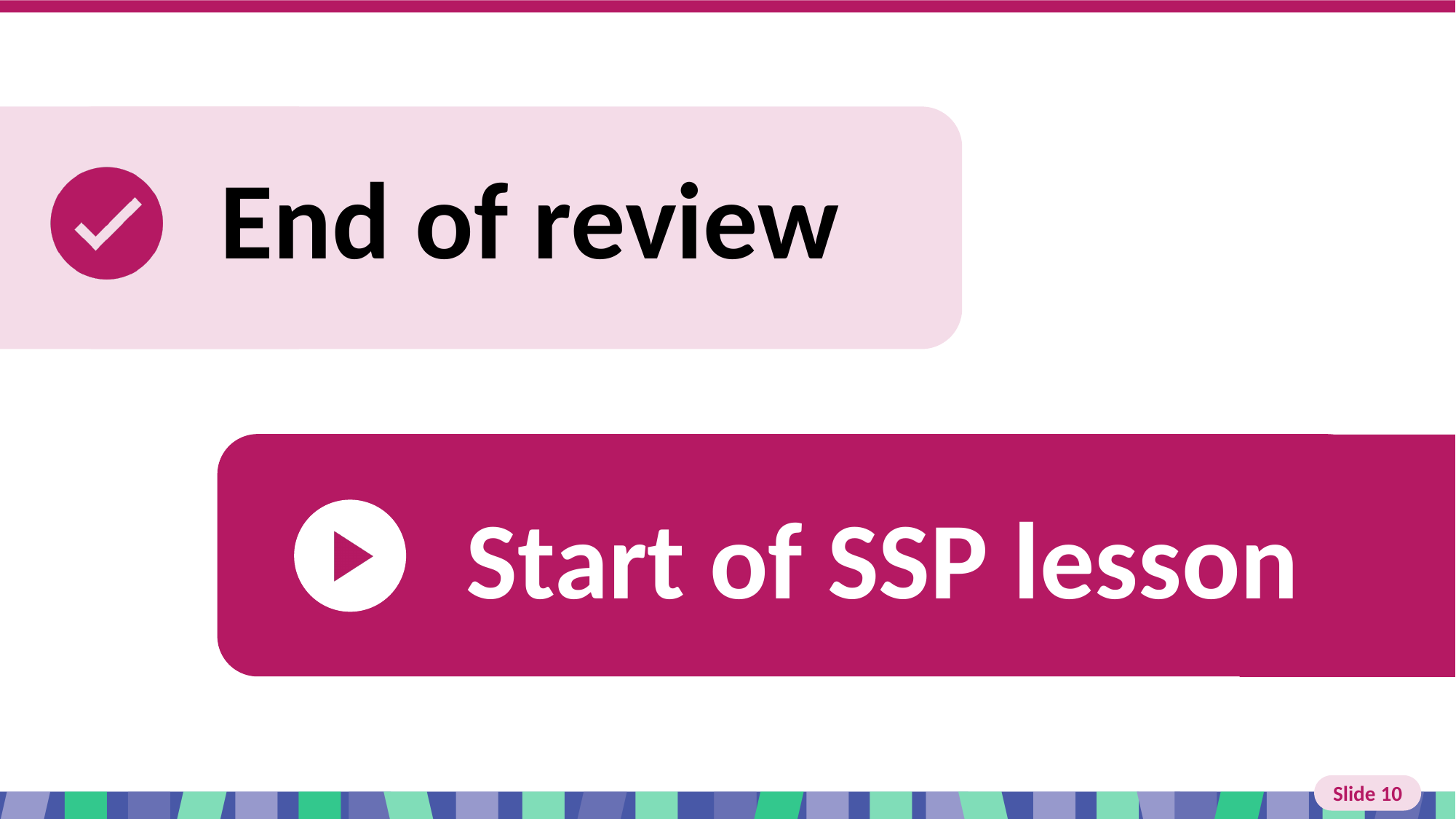

# Slide  11 End of review, start of lesson